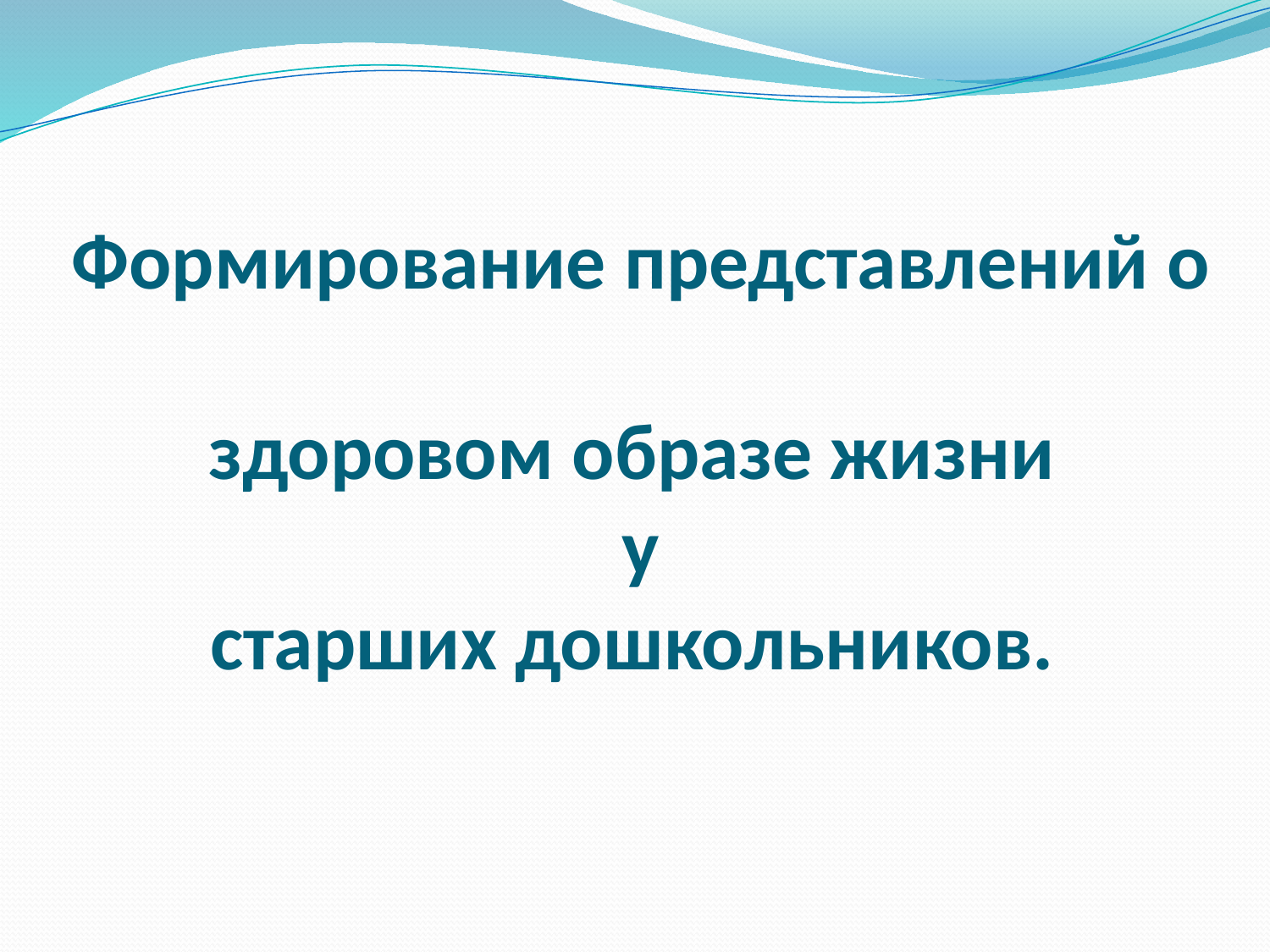

# Формирование представлений о здоровом образе жизни у старших дошкольников.